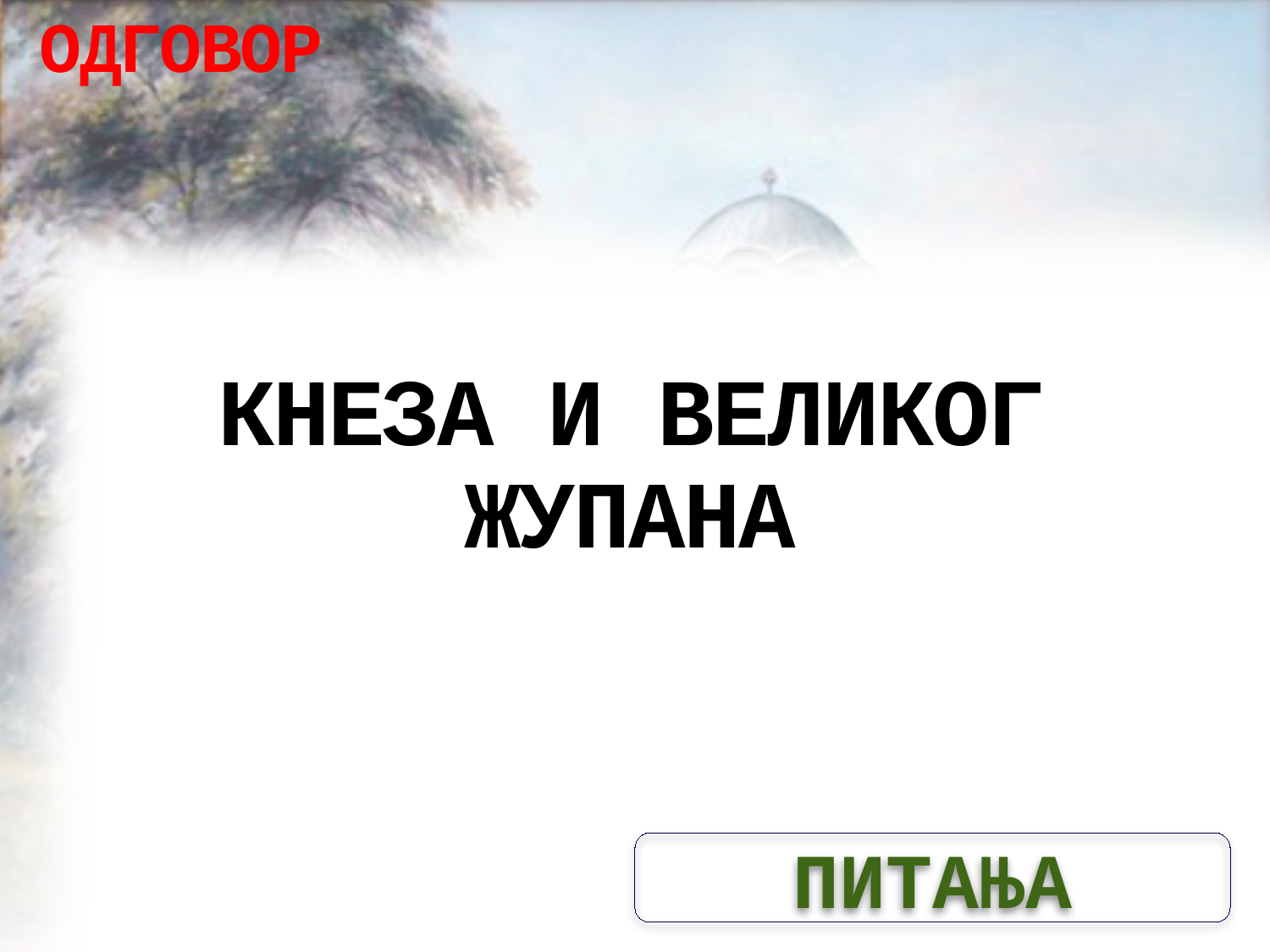

ОДГОВОР
# КНЕЗА И ВЕЛИКОГ ЖУПАНА
ПИТАЊА